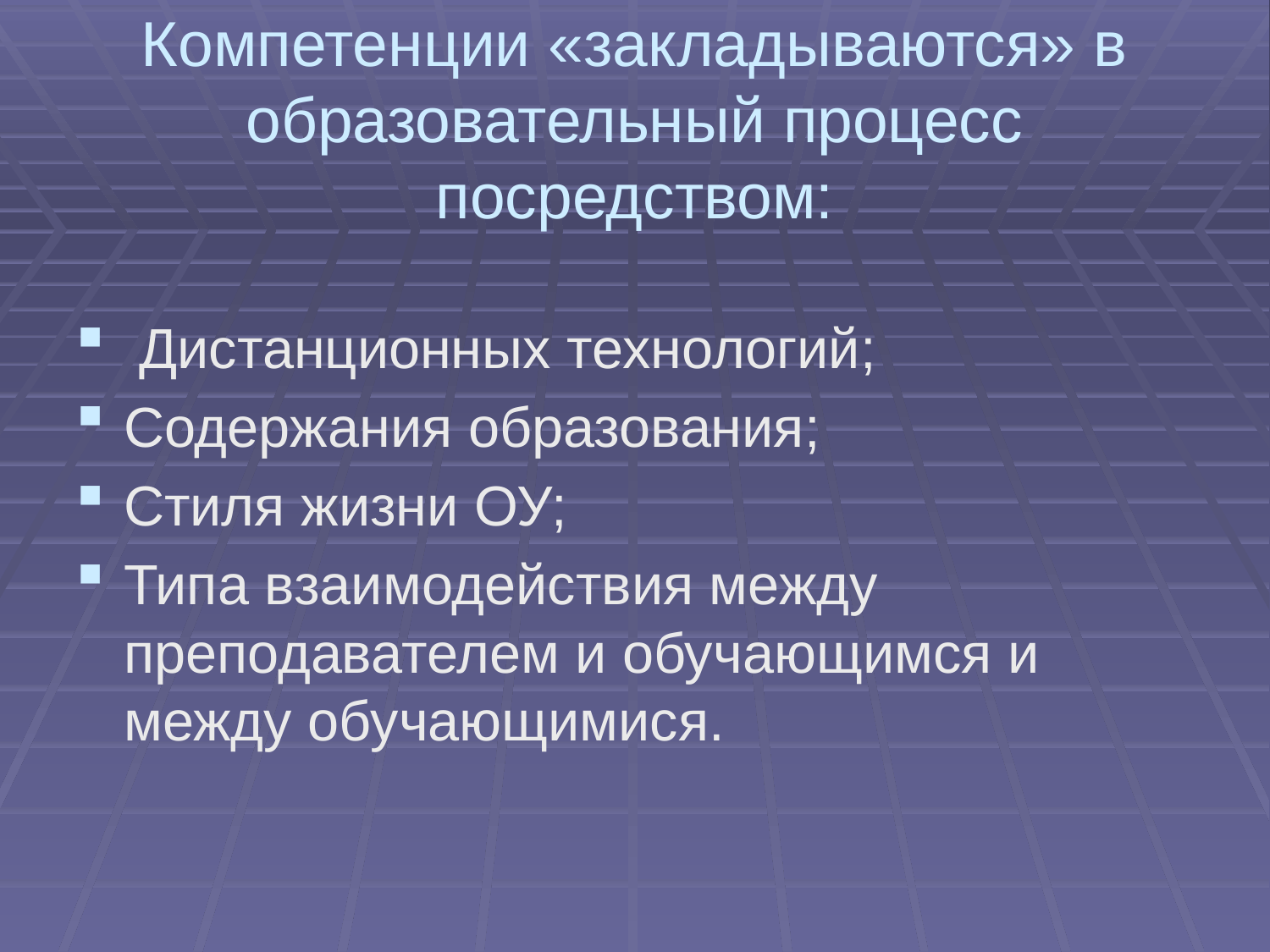

Компетенции «закладываются» в образовательный процесс посредством:
 Дистанционных технологий;
Содержания образования;
Стиля жизни ОУ;
Типа взаимодействия между преподавателем и обучающимся и между обучающимися.